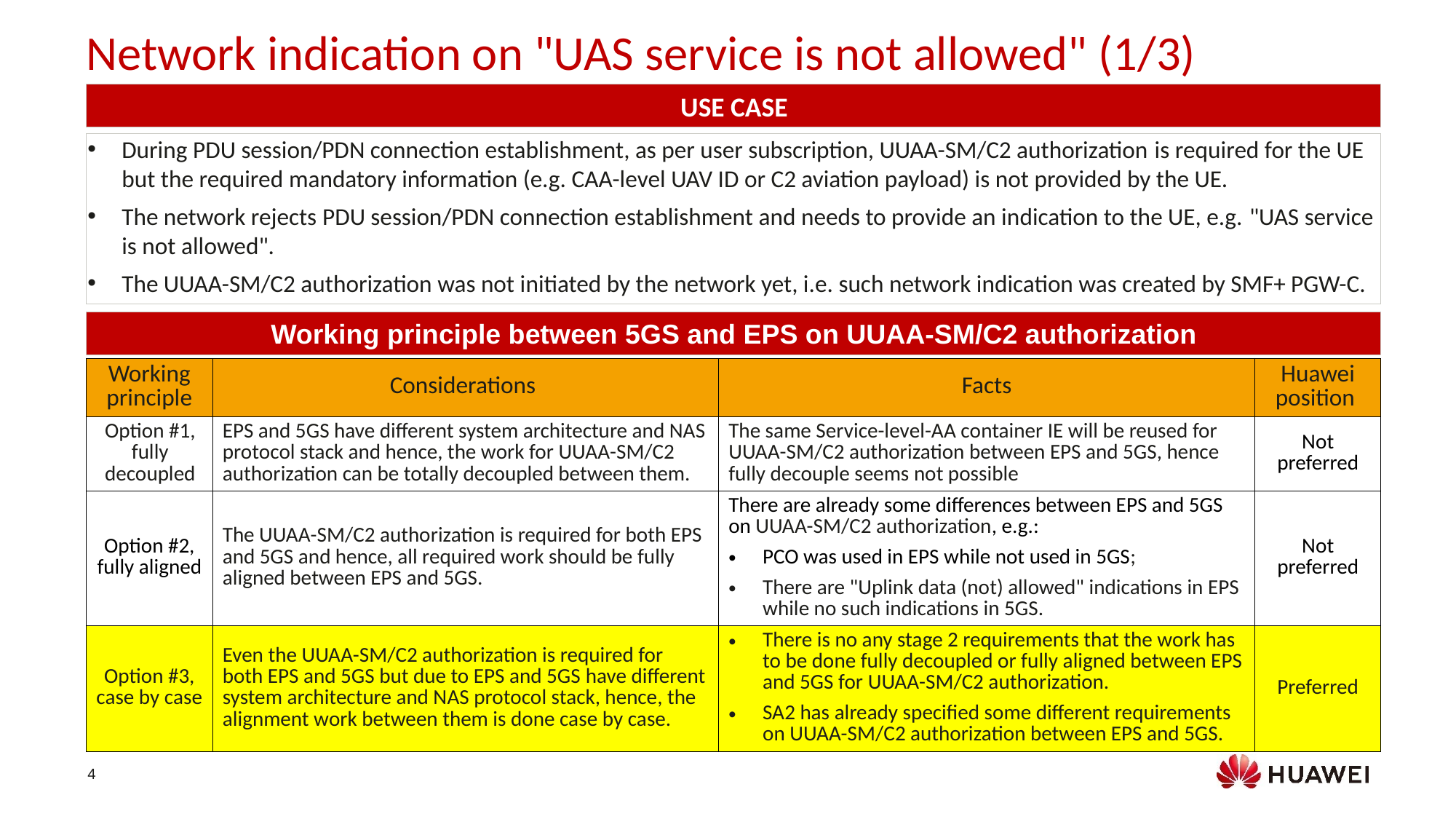

Network indication on "UAS service is not allowed" (1/3)
USE CASE
During PDU session/PDN connection establishment, as per user subscription, UUAA-SM/C2 authorization is required for the UE but the required mandatory information (e.g. CAA-level UAV ID or C2 aviation payload) is not provided by the UE.
The network rejects PDU session/PDN connection establishment and needs to provide an indication to the UE, e.g. "UAS service is not allowed".
The UUAA-SM/C2 authorization was not initiated by the network yet, i.e. such network indication was created by SMF+ PGW-C.
Working principle between 5GS and EPS on UUAA-SM/C2 authorization
| Working principle | Considerations | Facts | Huawei position |
| --- | --- | --- | --- |
| Option #1, fully decoupled | EPS and 5GS have different system architecture and NAS protocol stack and hence, the work for UUAA-SM/C2 authorization can be totally decoupled between them. | The same Service-level-AA container IE will be reused for UUAA-SM/C2 authorization between EPS and 5GS, hence fully decouple seems not possible | Not preferred |
| Option #2, fully aligned | The UUAA-SM/C2 authorization is required for both EPS and 5GS and hence, all required work should be fully aligned between EPS and 5GS. | There are already some differences between EPS and 5GS on UUAA-SM/C2 authorization, e.g.: PCO was used in EPS while not used in 5GS; There are "Uplink data (not) allowed" indications in EPS while no such indications in 5GS. | Not preferred |
| Option #3, case by case | Even the UUAA-SM/C2 authorization is required for both EPS and 5GS but due to EPS and 5GS have different system architecture and NAS protocol stack, hence, the alignment work between them is done case by case. | There is no any stage 2 requirements that the work has to be done fully decoupled or fully aligned between EPS and 5GS for UUAA-SM/C2 authorization. SA2 has already specified some different requirements on UUAA-SM/C2 authorization between EPS and 5GS. | Preferred |